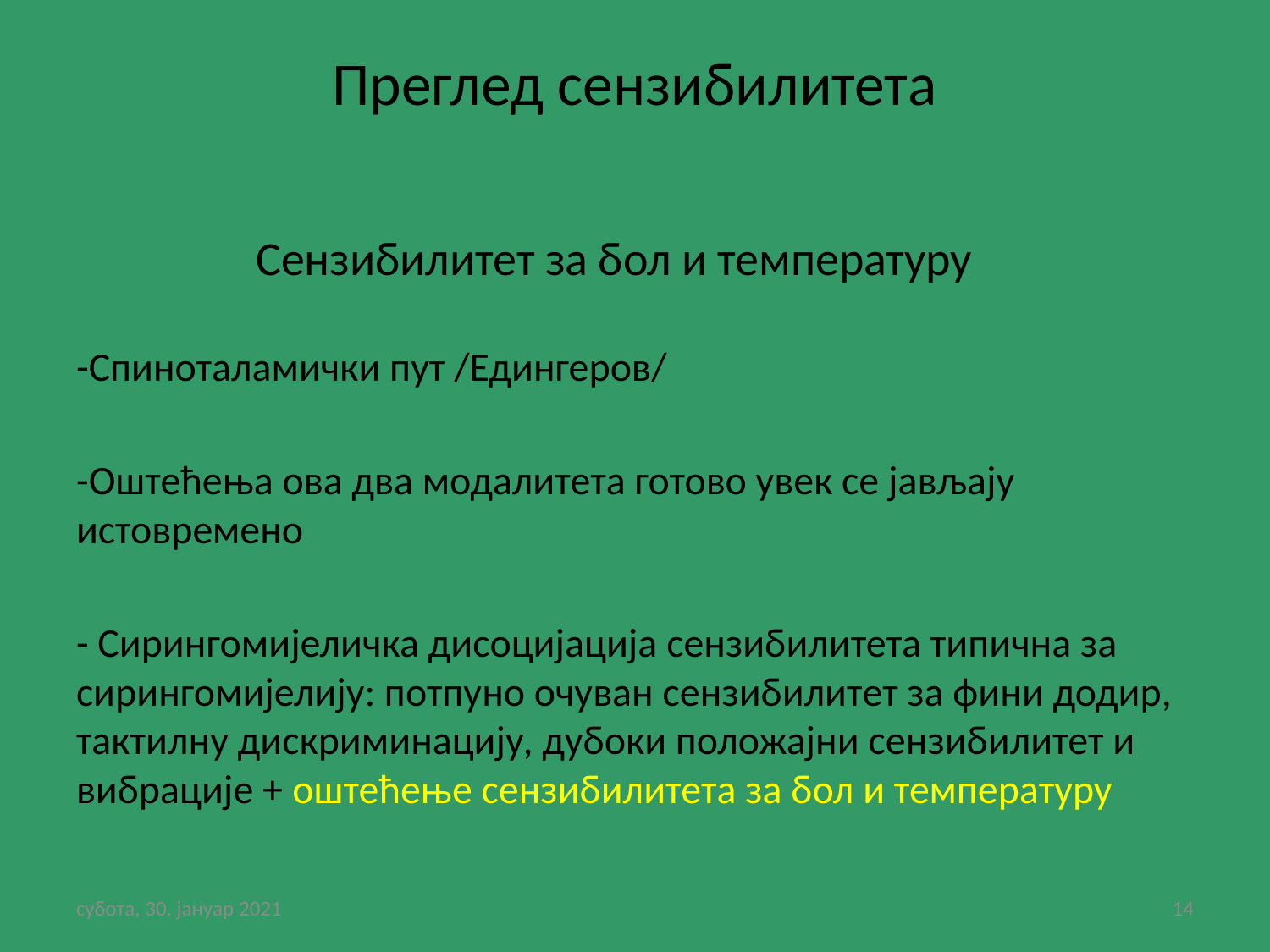

# Преглед сензибилитета
                 Сензибилитет за бол и температуру

-Спиноталамички пут /Едингеров/

-Оштећења ова два модалитета готово увек се јављају истовремено

- Сирингомијеличка дисоцијација сензибилитета типична за сирингомијелију: потпуно очуван сензибилитет за фини додир, тактилну дискриминацију, дубоки положајни сензибилитет и вибрације + оштећење сензибилитета за бол и температуру
субота, 30. јануар 2021
14